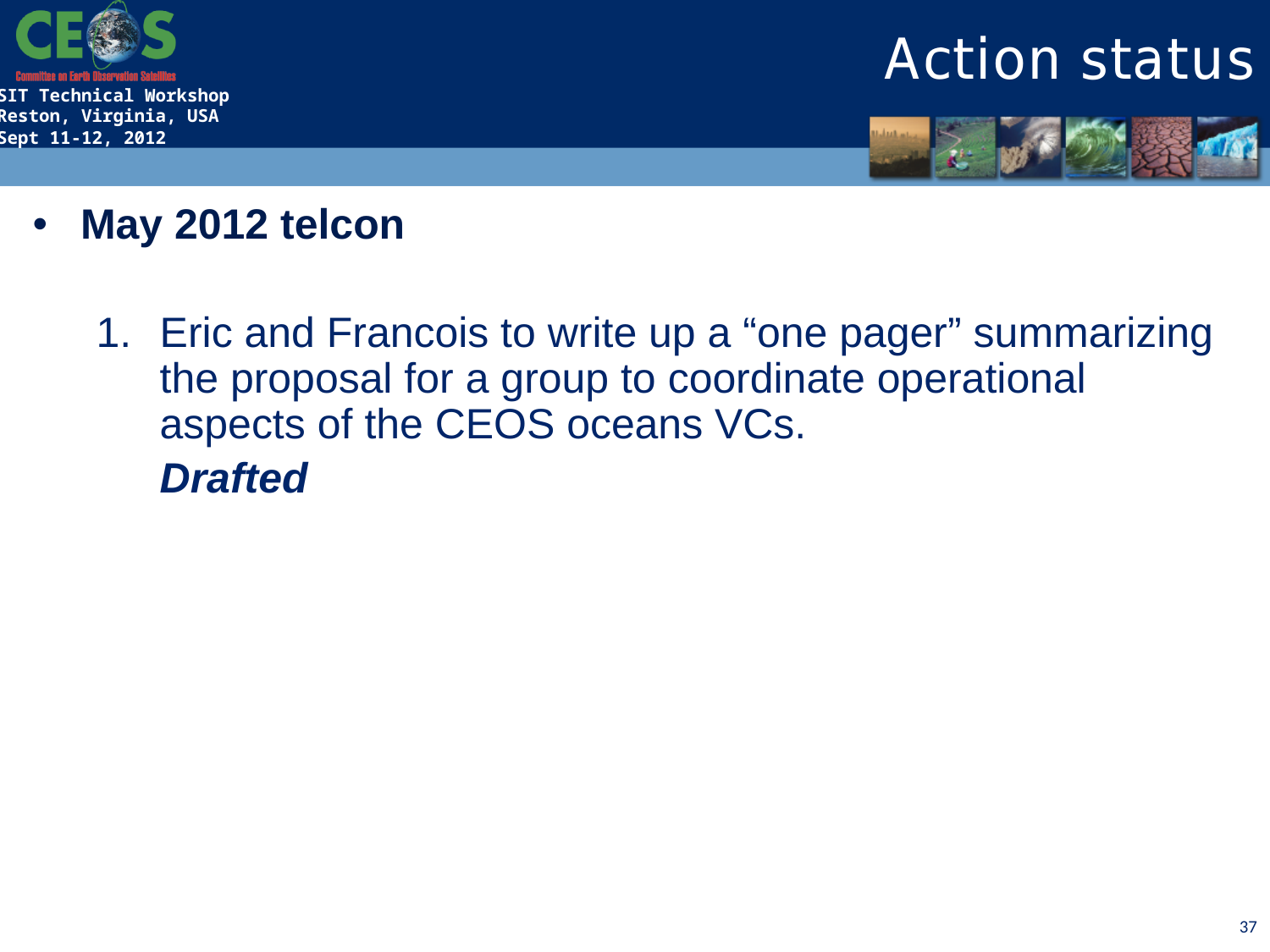

Action status
May 2012 telcon

Eric and Francois to write up a “one pager” summarizing the proposal for a group to coordinate operational aspects of the CEOS oceans VCs.
Drafted
37